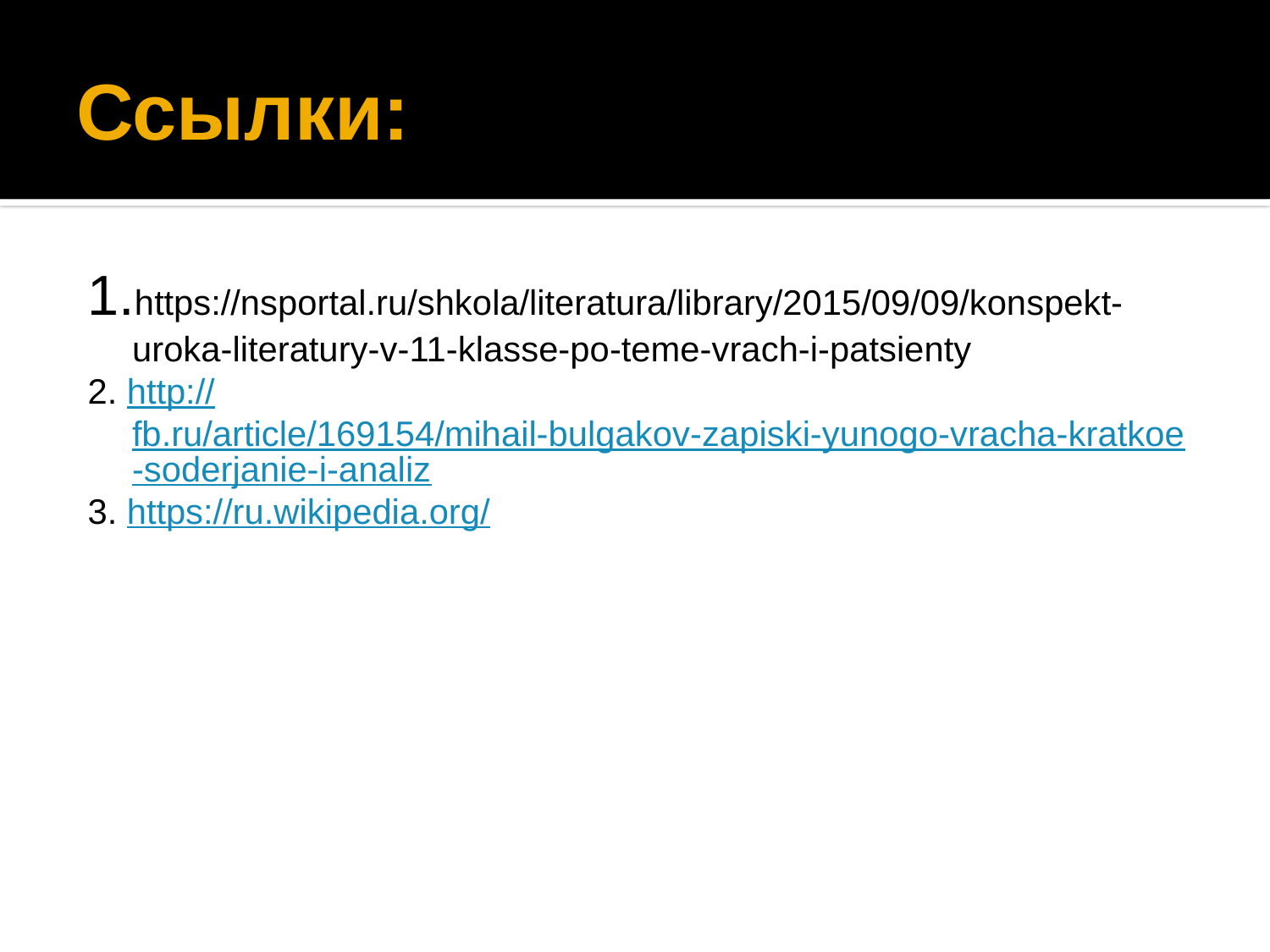

# Ссылки:
1.https://nsportal.ru/shkola/literatura/library/2015/09/09/konspekt-uroka-literatury-v-11-klasse-po-teme-vrach-i-patsienty
2. http://fb.ru/article/169154/mihail-bulgakov-zapiski-yunogo-vracha-kratkoe-soderjanie-i-analiz
3. https://ru.wikipedia.org/